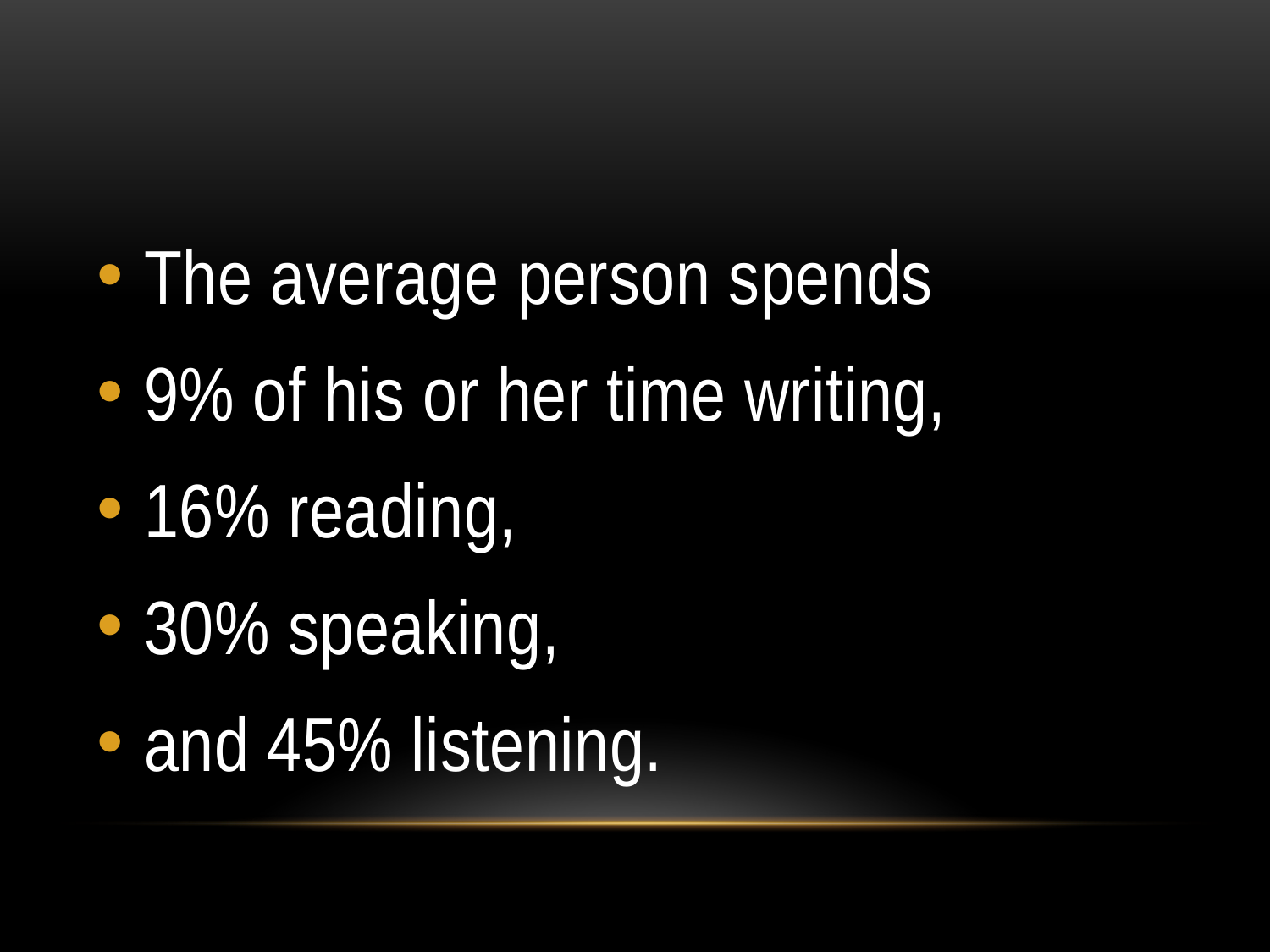

#
The average person spends
9% of his or her time writing,
16% reading,
30% speaking,
and 45% listening.